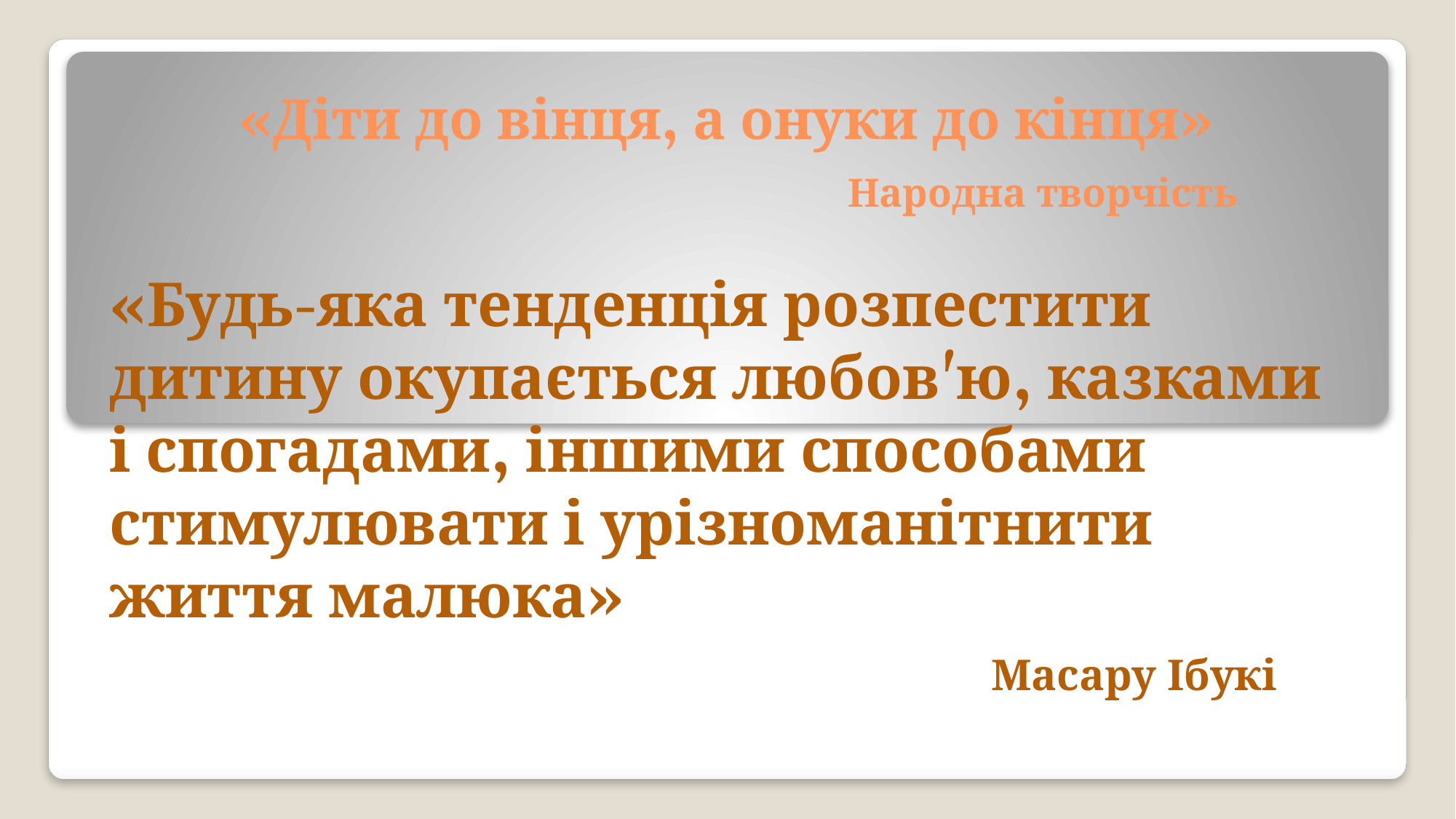

# «Діти до вінця, а онуки до кінця» Народна творчість
«Будь-яка тенденція розпестити дитину окупається любов'ю, казками і спогадами, іншими способами стимулювати і урізноманітнити життя малюка»
                                                         Масару Ібукі